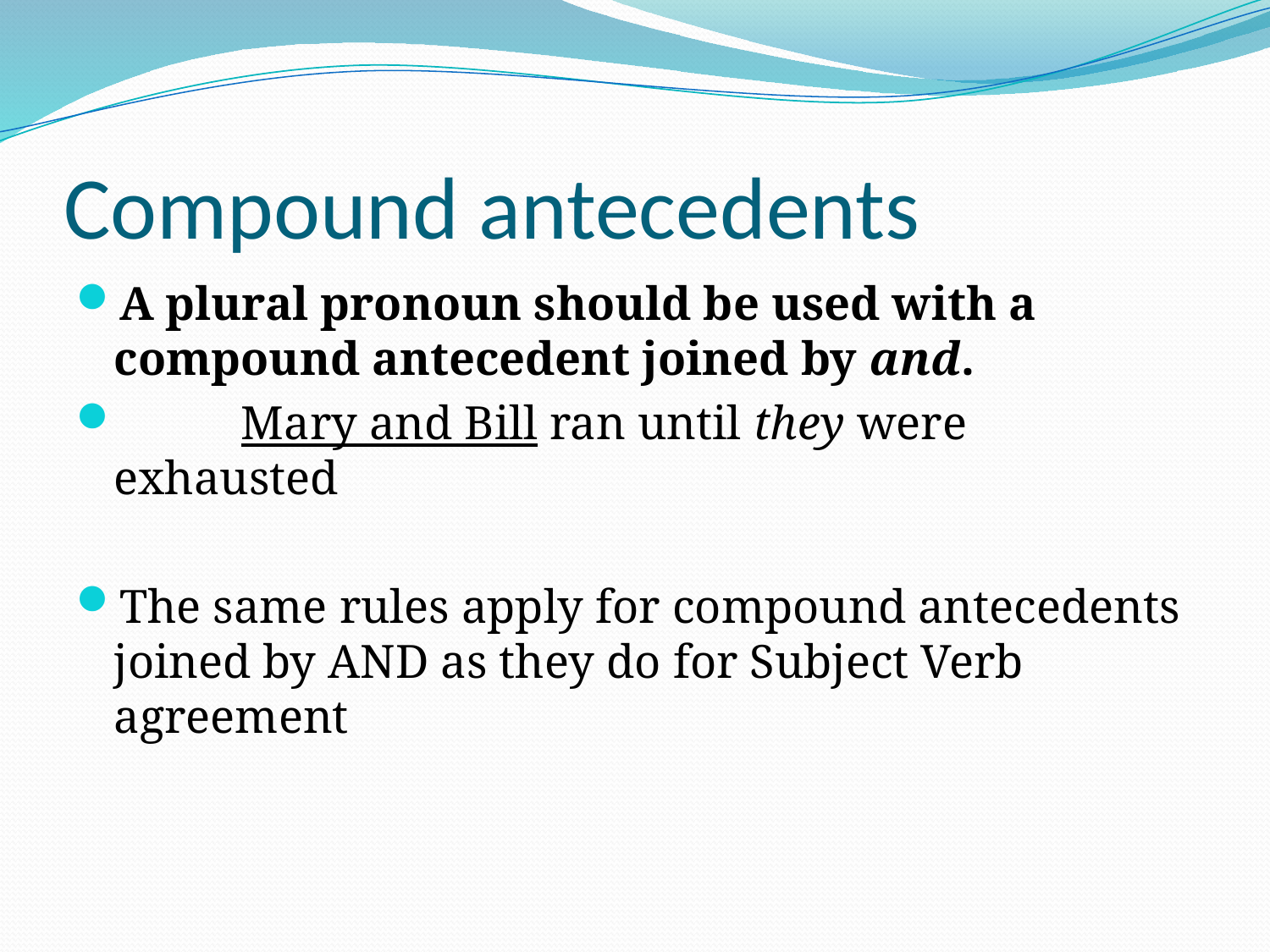

# Compound antecedents
A plural pronoun should be used with a compound antecedent joined by and.
	Mary and Bill ran until they were exhausted

The same rules apply for compound antecedents joined by AND as they do for Subject Verb agreement